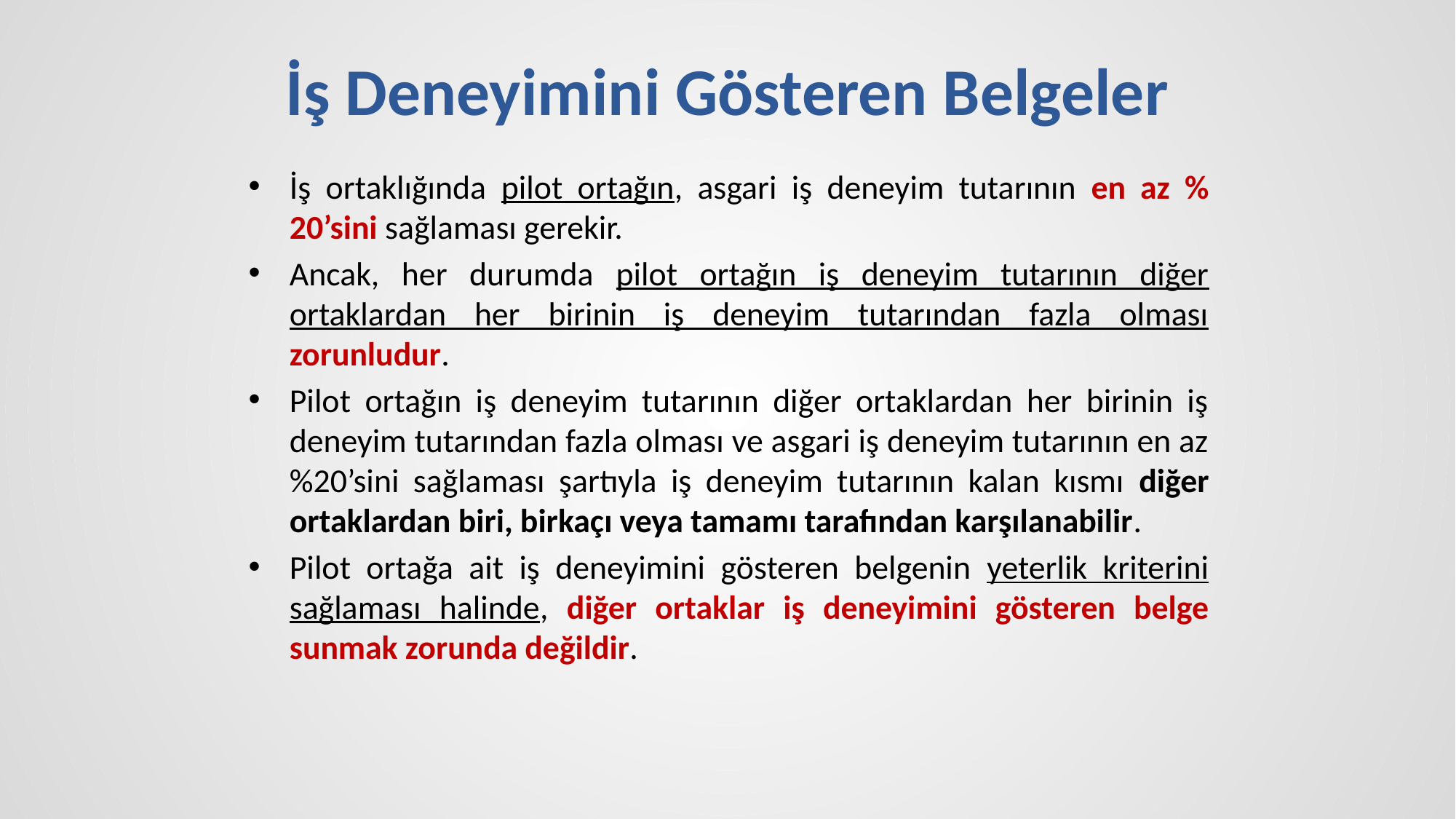

# İş Deneyimini Gösteren Belgeler
İş ortaklığında pilot ortağın, asgari iş deneyim tutarının en az % 20’sini sağlaması gerekir.
Ancak, her durumda pilot ortağın iş deneyim tutarının diğer ortaklardan her birinin iş deneyim tutarından fazla olması zorunludur.
Pilot ortağın iş deneyim tutarının diğer ortaklardan her birinin iş deneyim tutarından fazla olması ve asgari iş deneyim tutarının en az %20’sini sağlaması şartıyla iş deneyim tutarının kalan kısmı diğer ortaklardan biri, birkaçı veya tamamı tarafından karşılanabilir.
Pilot ortağa ait iş deneyimini gösteren belgenin yeterlik kriterini sağlaması halinde, diğer ortaklar iş deneyimini gösteren belge sunmak zorunda değildir.